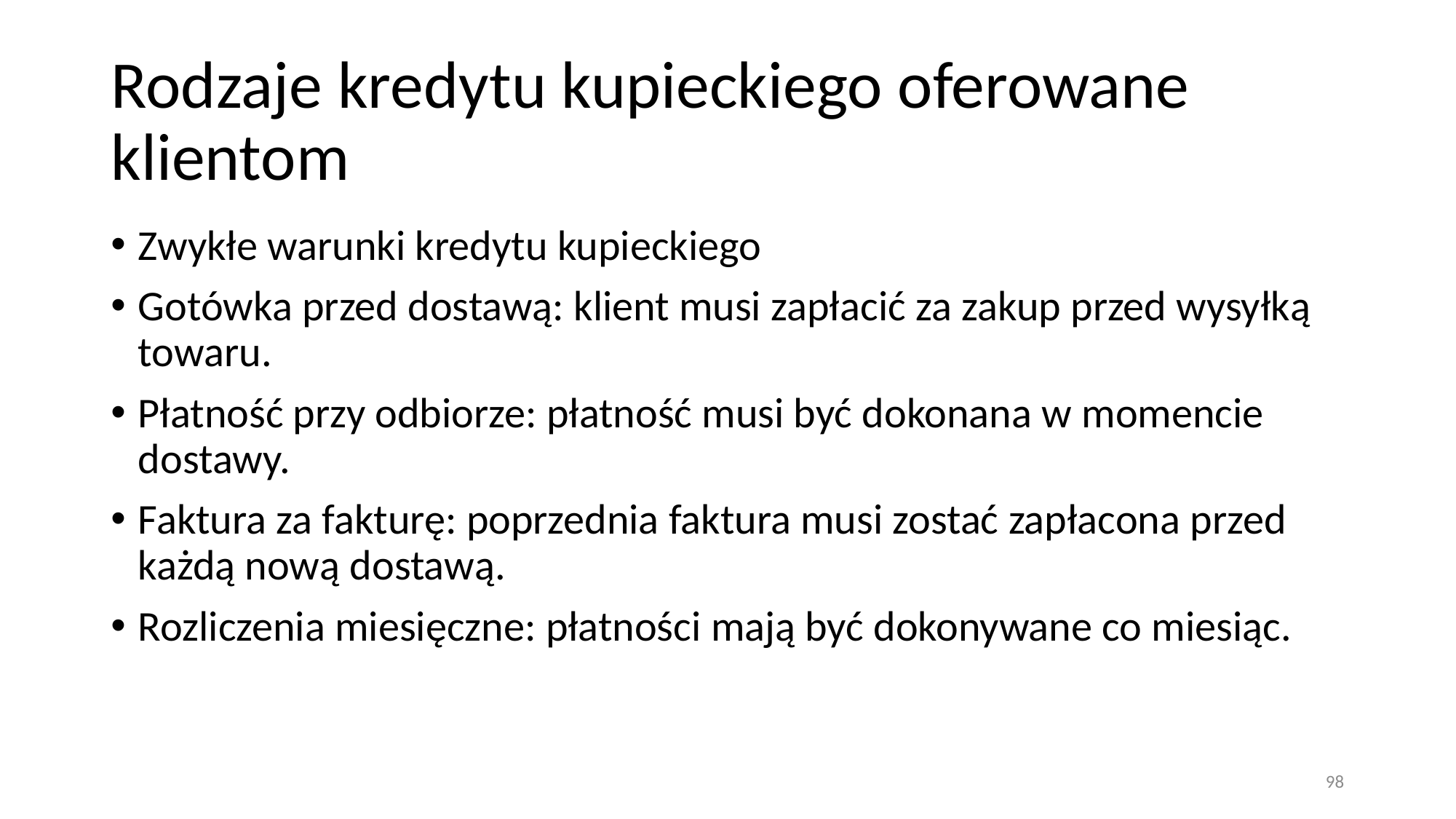

# Rodzaje kredytu kupieckiego oferowane klientom
Zwykłe warunki kredytu kupieckiego
Gotówka przed dostawą: klient musi zapłacić za zakup przed wysyłką towaru.
Płatność przy odbiorze: płatność musi być dokonana w momencie dostawy.
Faktura za fakturę: poprzednia faktura musi zostać zapłacona przed każdą nową dostawą.
Rozliczenia miesięczne: płatności mają być dokonywane co miesiąc.
98